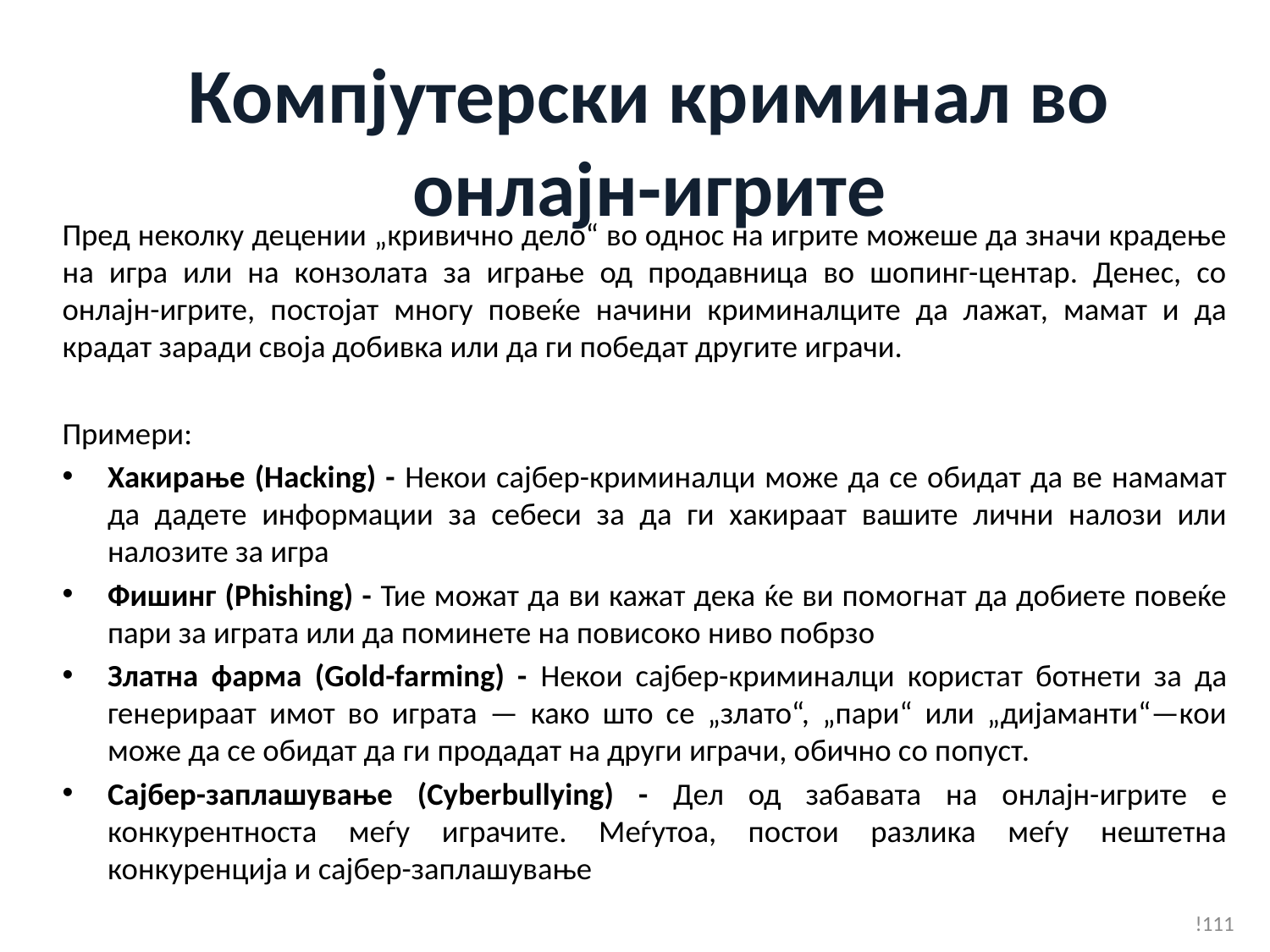

# Компјутерски криминал во онлајн-игрите
Пред неколку децении „кривично дело“ во однос на игрите можеше да значи крадење на игра или на конзолата за играње од продавница во шопинг-центар. Денес, со онлајн-игрите, постојат многу повеќе начини криминалците да лажат, мамат и да крадат заради своја добивка или да ги победат другите играчи.

Примери:
Хакирање (Hacking) - Некои сајбер-криминалци може да се обидат да ве намамат да дадете информации за себеси за да ги хакираат вашите лични налози или налозите за игра
Фишинг (Phishing) - Тие можат да ви кажат дека ќе ви помогнат да добиете повеќе пари за играта или да поминете на повисоко ниво побрзо
Златна фарма (Gold-farming) - Некои сајбер-криминалци користат ботнети за да генерираат имот во играта — како што се „злато“, „пари“ или „дијаманти“—кои може да се обидат да ги продадат на други играчи, обично со попуст.
Сајбер-заплашување (Cyberbullying) - Дел од забавата на онлајн-игрите е конкурентноста меѓу играчите. Меѓутоа, постои разлика меѓу нештетна конкуренција и сајбер-заплашување
!111